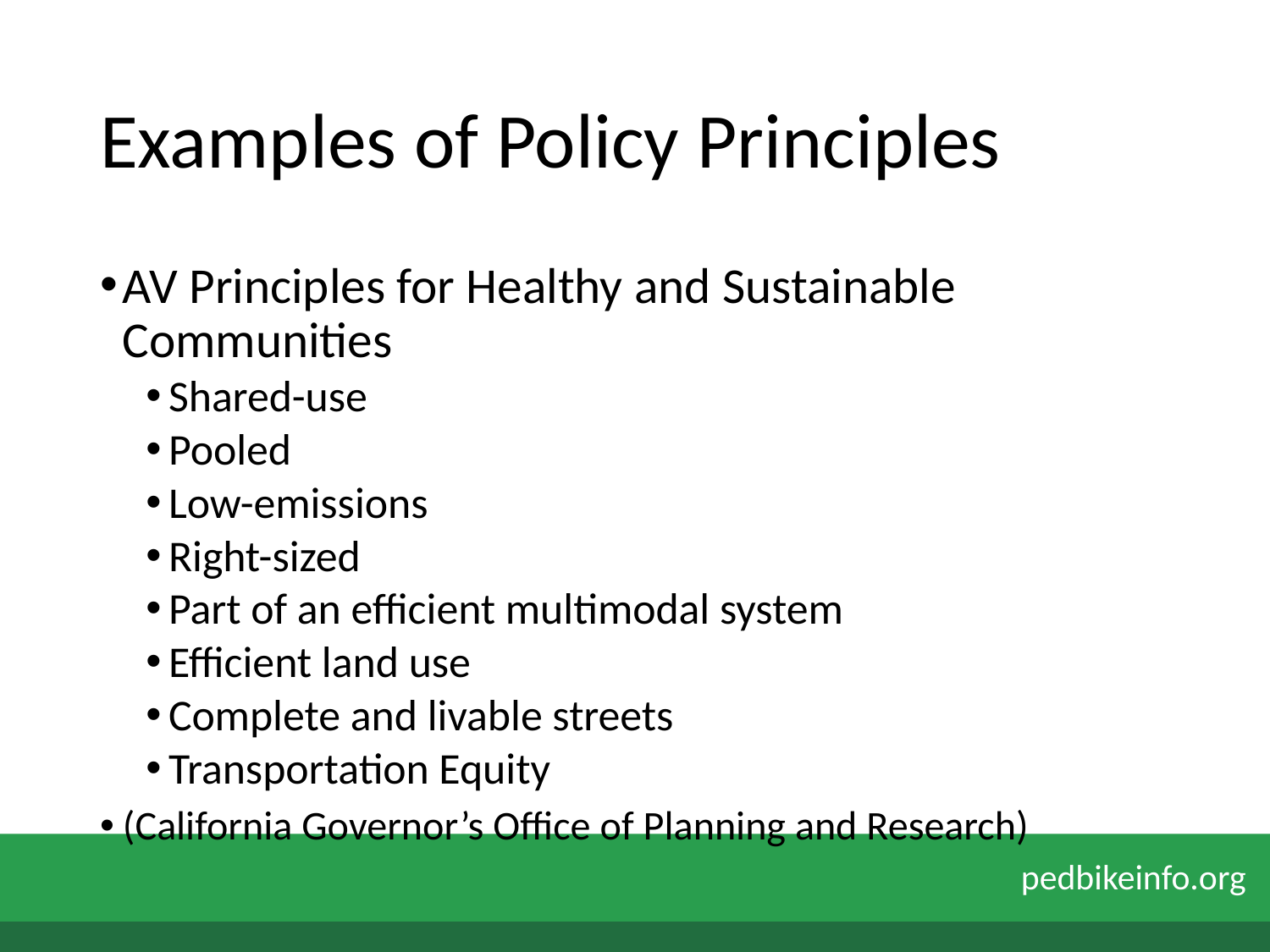

# Examples of Policy Principles
AV Principles for Healthy and Sustainable Communities
Shared-use
Pooled
Low-emissions
Right-sized
Part of an efficient multimodal system
Efficient land use
Complete and livable streets
Transportation Equity
(California Governor’s Office of Planning and Research)